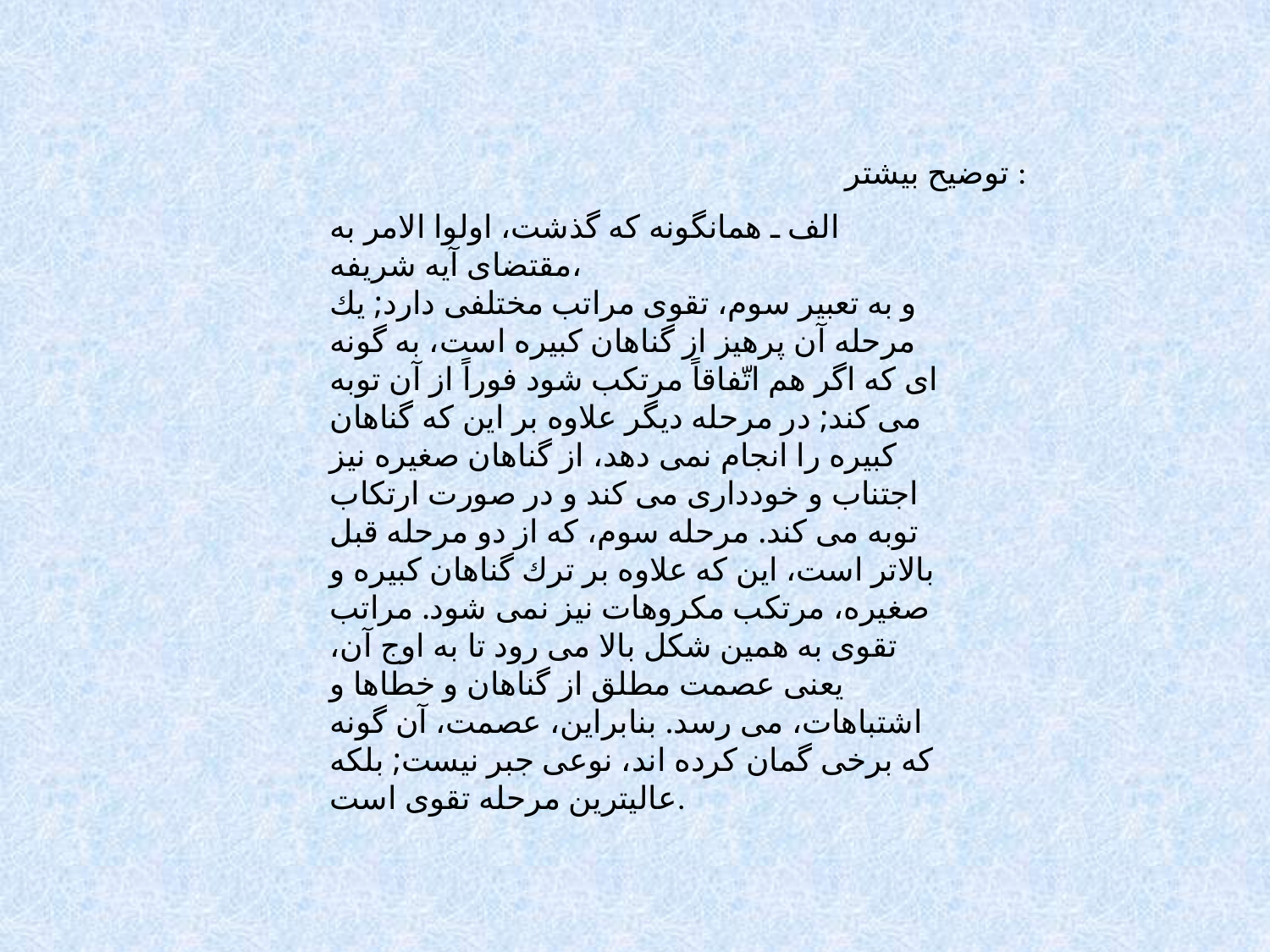

توضيح بيشتر :
الف ـ همانگونه كه گذشت، اولوا الامر به مقتضاى آيه شريفه،
و به تعبير سوم، تقوى مراتب مختلفى دارد; يك مرحله آن پرهيز از گناهان كبيره است، به گونه اى كه اگر هم اتّفاقاً مرتكب شود فوراً از آن توبه مى كند; در مرحله ديگر علاوه بر اين كه گناهان كبيره را انجام نمى دهد، از گناهان صغيره نيز اجتناب و خوددارى مى كند و در صورت ارتكاب توبه مى كند. مرحله سوم، كه از دو مرحله قبل بالاتر است، اين كه علاوه بر ترك گناهان كبيره و صغيره، مرتكب مكروهات نيز نمى شود. مراتب تقوى به همين شكل بالا مى رود تا به اوج آن، يعنى عصمت مطلق از گناهان و خطاها و اشتباهات، مى رسد. بنابراين، عصمت، آن گونه كه برخى گمان كرده اند، نوعى جبر نيست; بلكه عاليترين مرحله تقوى است.